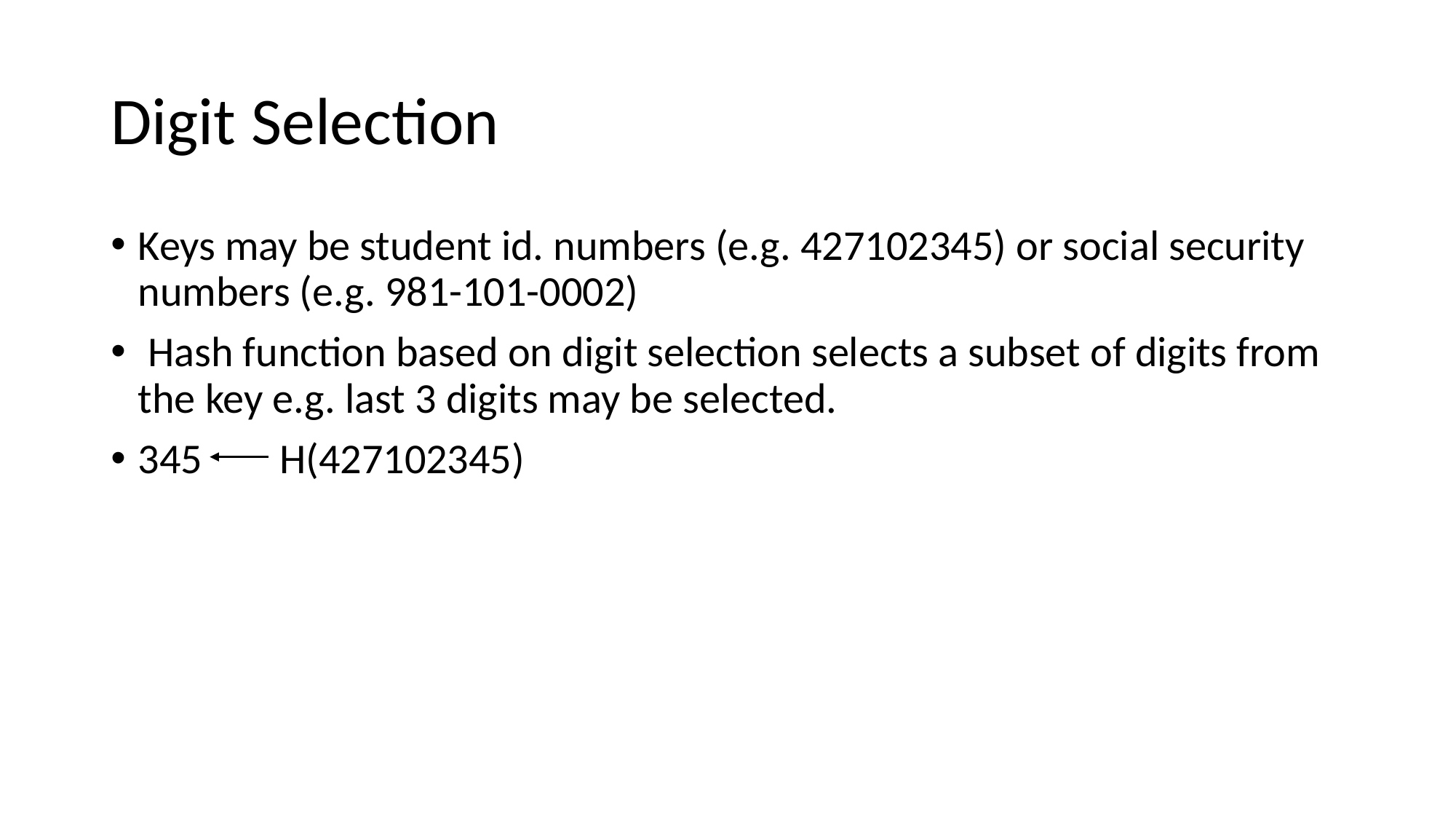

# Digit Selection
Keys may be student id. numbers (e.g. 427102345) or social security numbers (e.g. 981-101-0002)
 Hash function based on digit selection selects a subset of digits from the key e.g. last 3 digits may be selected.
345        H(427102345)